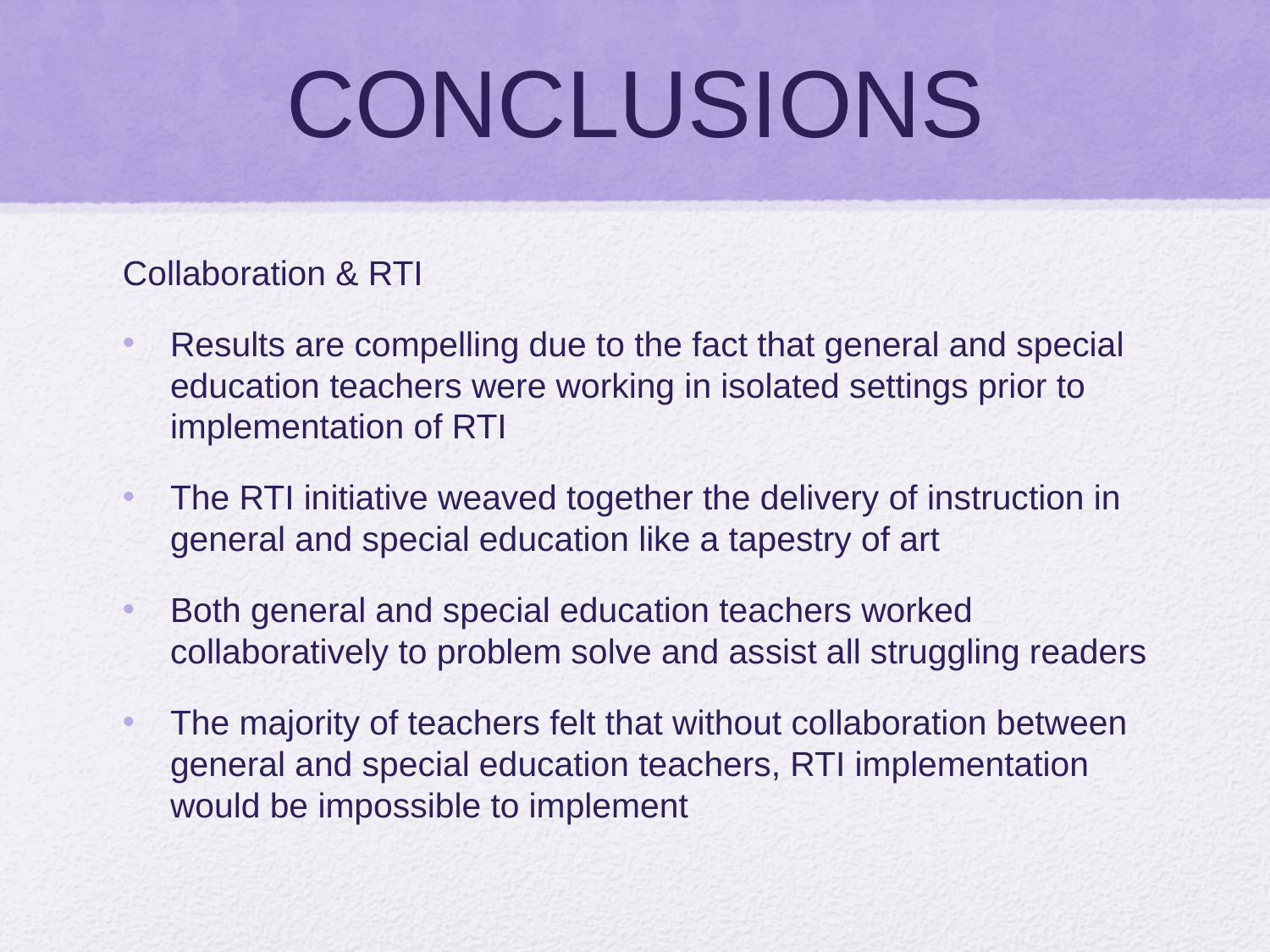

# CONCLUSIONS
Collaboration & RTI
Results are compelling due to the fact that general and special education teachers were working in isolated settings prior to implementation of RTI
The RTI initiative weaved together the delivery of instruction in general and special education like a tapestry of art
Both general and special education teachers worked collaboratively to problem solve and assist all struggling readers
The majority of teachers felt that without collaboration between general and special education teachers, RTI implementation would be impossible to implement